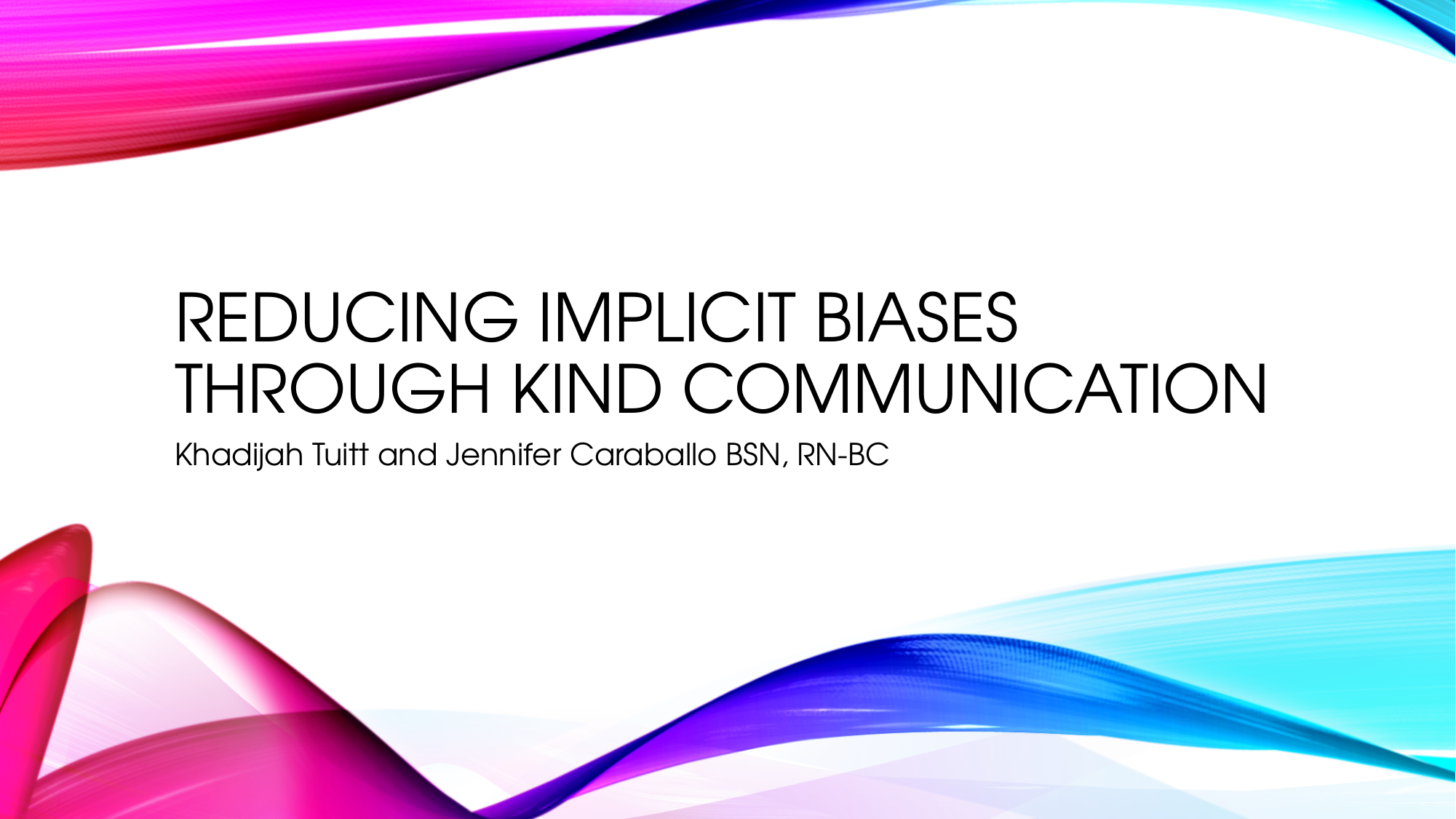

# Reducing Implicit Biases through Kind communication
Khadijah Tuitt and Jennifer Caraballo BSN, RN-BC